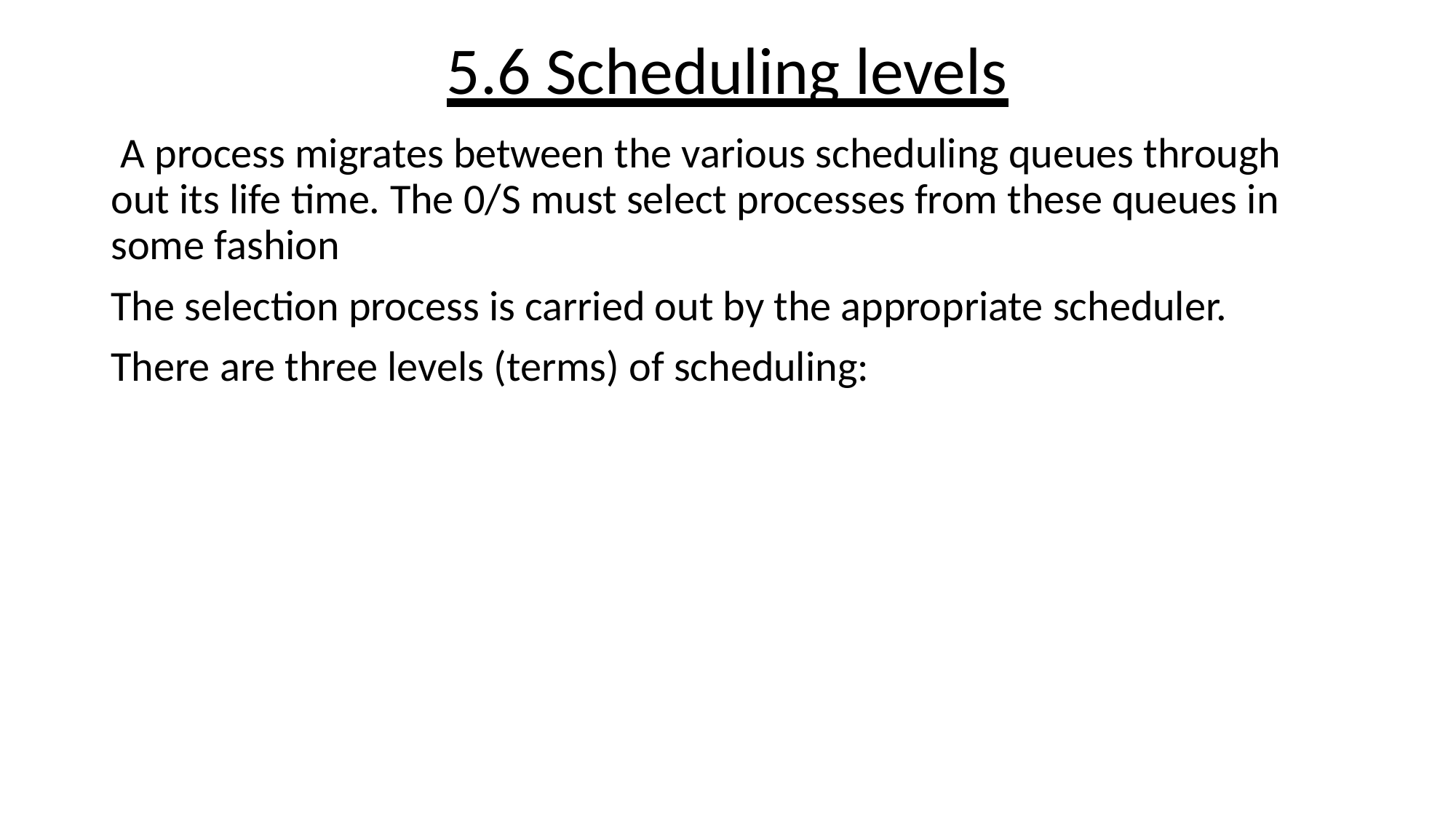

# 5.6 Scheduling levels

 A process migrates between the various scheduling queues through out its life time. The 0/S must select processes from these queues in some fashion
The selection process is carried out by the appropriate scheduler.
There are three levels (terms) of scheduling: